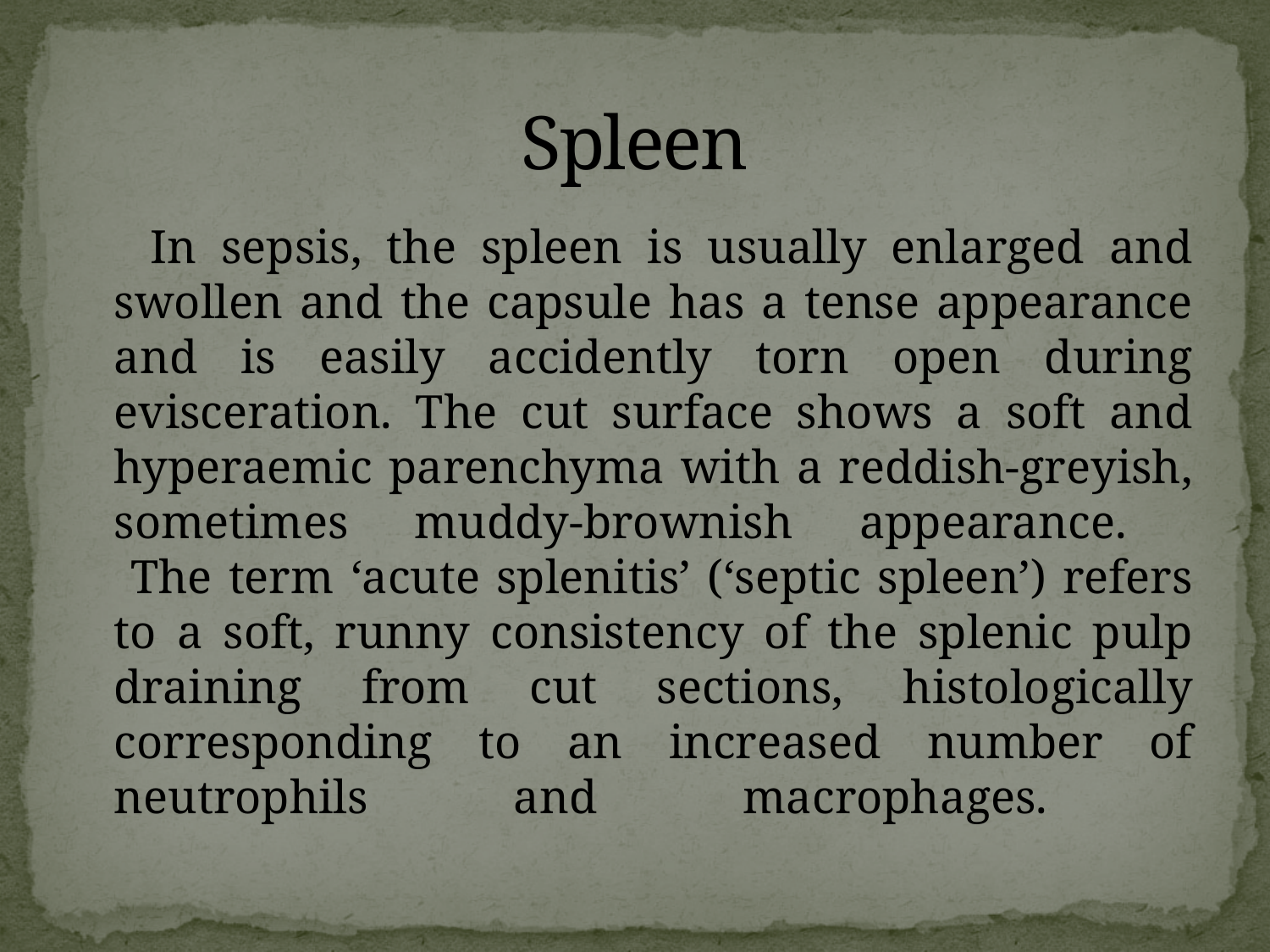

# Spleen
   In sepsis, the spleen is usually enlarged and swollen and the capsule has a tense appearance and is easily accidently torn open during evisceration. The cut surface shows a soft and hyperaemic parenchyma with a reddish-greyish, sometimes muddy-brownish appearance.
 The term ‘acute splenitis’ (‘septic spleen’) refers to a soft, runny consistency of the splenic pulp draining from cut sections, histologically corresponding to an increased number of neutrophils and macrophages.